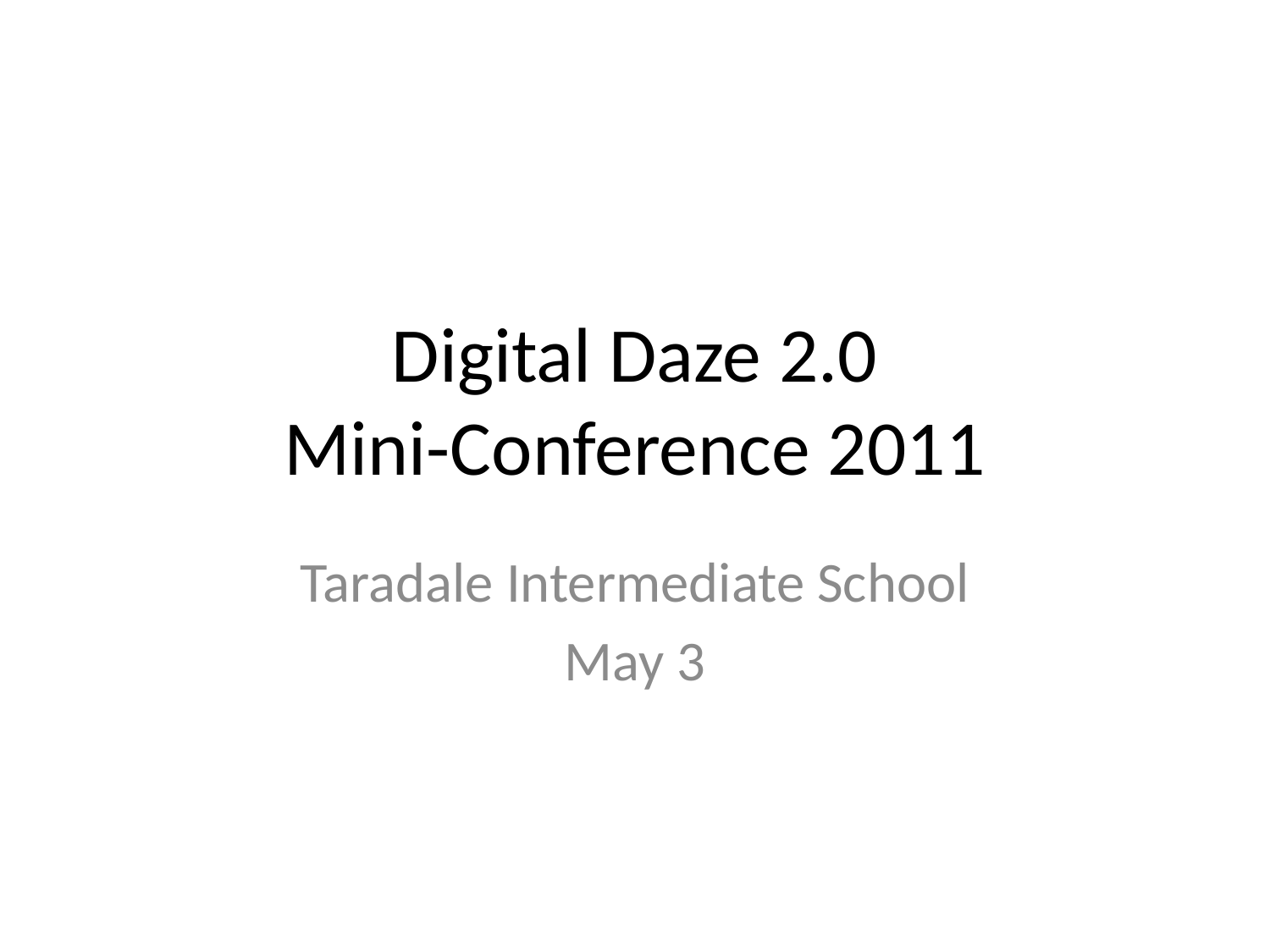

# Digital Daze 2.0 Mini-Conference 2011
Taradale Intermediate School
May 3